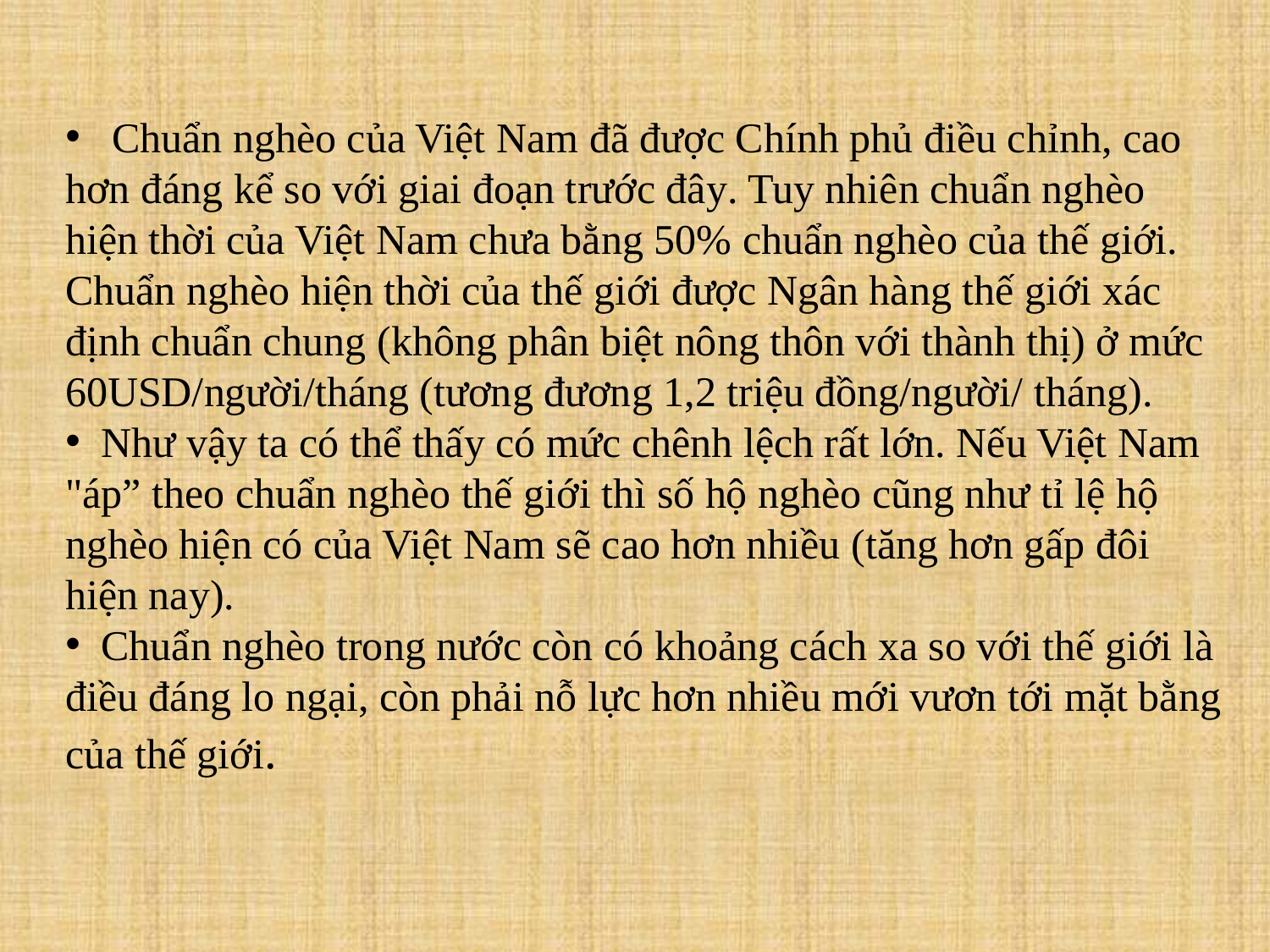

Chuẩn nghèo của Việt Nam đã được Chính phủ điều chỉnh, cao hơn đáng kể so với giai đoạn trước đây. Tuy nhiên chuẩn nghèo hiện thời của Việt Nam chưa bằng 50% chuẩn nghèo của thế giới. Chuẩn nghèo hiện thời của thế giới được Ngân hàng thế giới xác định chuẩn chung (không phân biệt nông thôn với thành thị) ở mức 60USD/người/tháng (tương đương 1,2 triệu đồng/người/ tháng).
  Như vậy ta có thể thấy có mức chênh lệch rất lớn. Nếu Việt Nam "áp” theo chuẩn nghèo thế giới thì số hộ nghèo cũng như tỉ lệ hộ nghèo hiện có của Việt Nam sẽ cao hơn nhiều (tăng hơn gấp đôi hiện nay).
  Chuẩn nghèo trong nước còn có khoảng cách xa so với thế giới là điều đáng lo ngại, còn phải nỗ lực hơn nhiều mới vươn tới mặt bằng của thế giới.